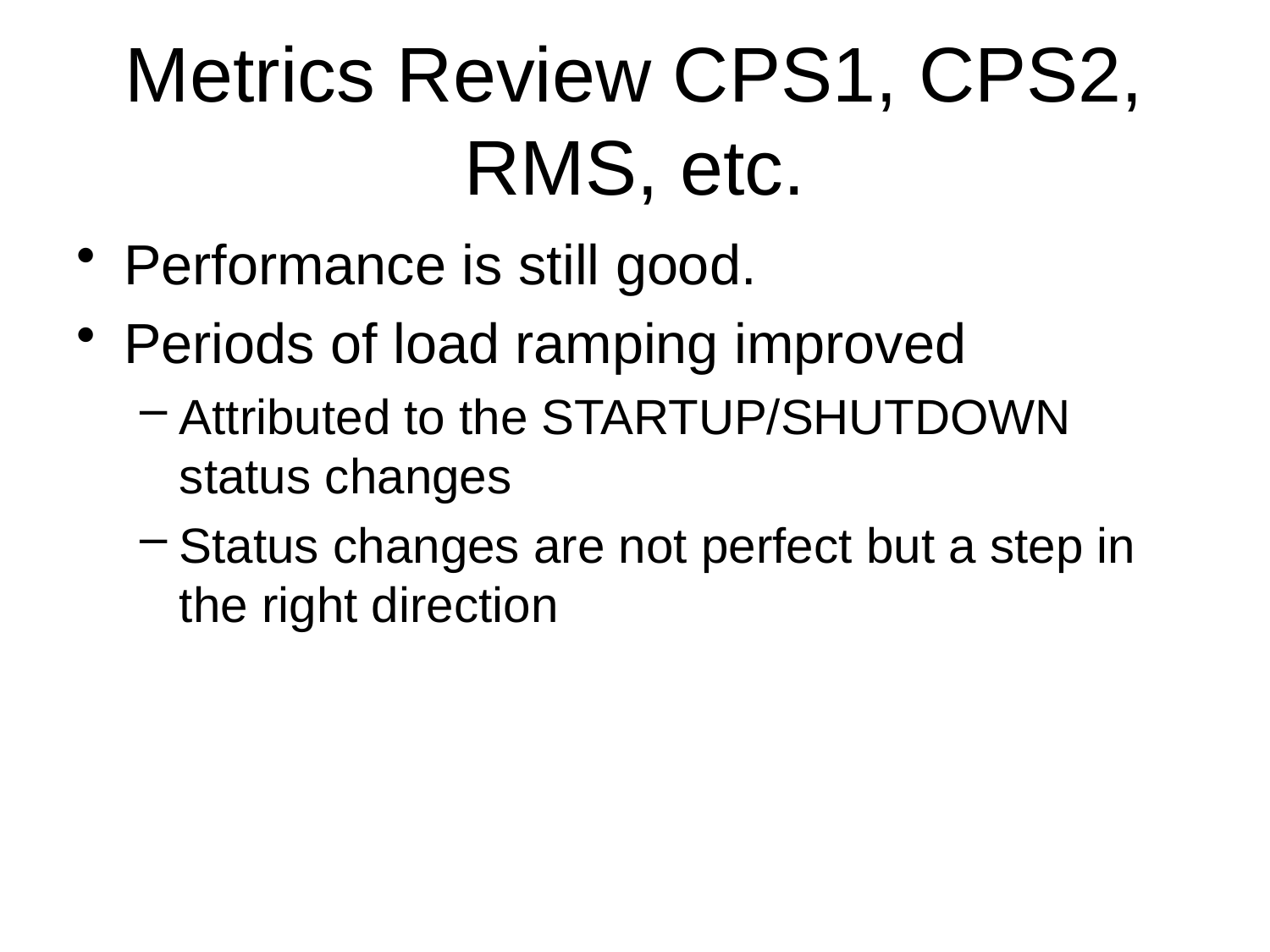

# Metrics Review CPS1, CPS2, RMS, etc.
Performance is still good.
Periods of load ramping improved
Attributed to the STARTUP/SHUTDOWN status changes
Status changes are not perfect but a step in the right direction